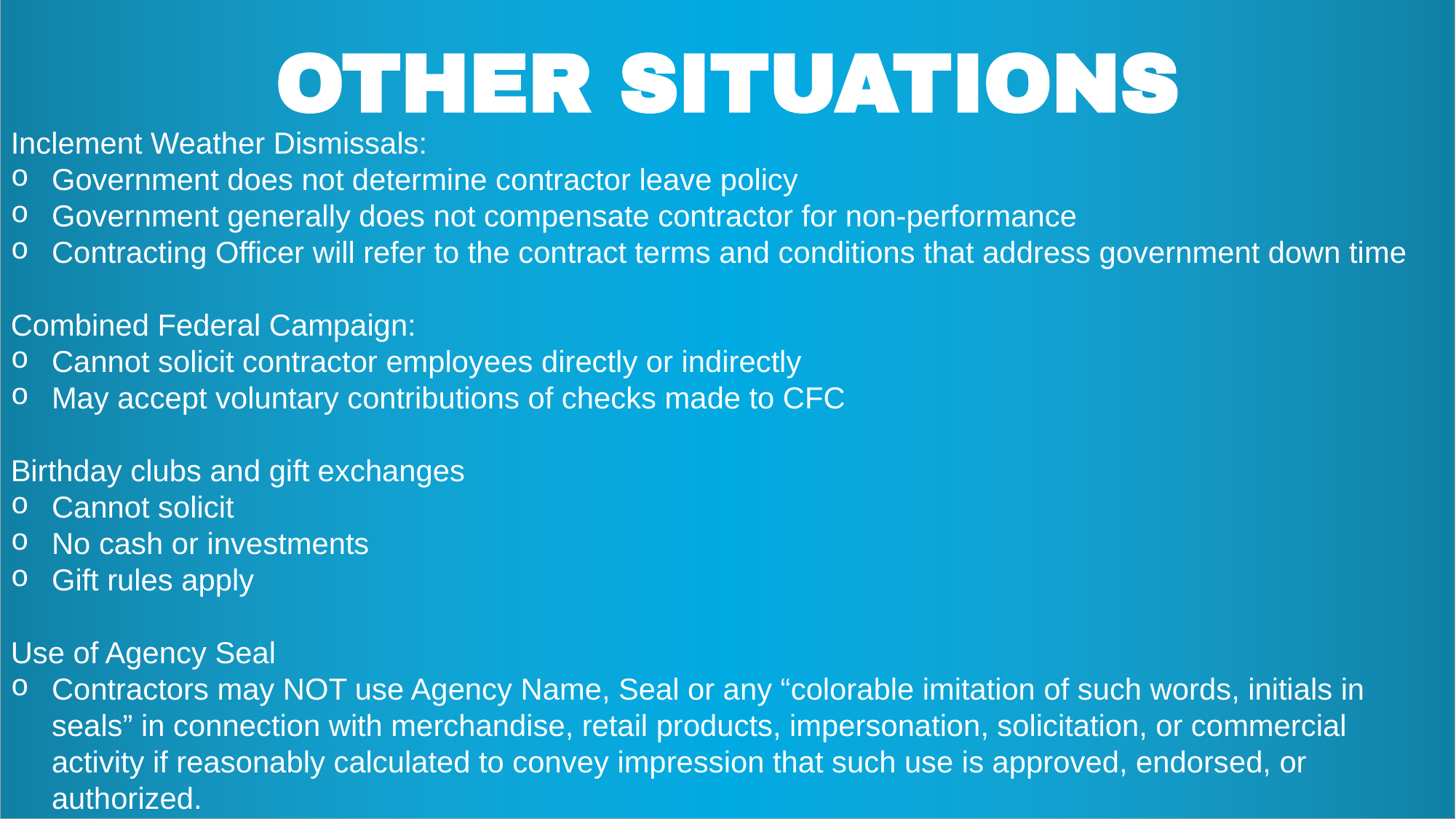

OTHER SITUATIONS
Inclement Weather Dismissals:
Government does not determine contractor leave policy
Government generally does not compensate contractor for non-performance
Contracting Officer will refer to the contract terms and conditions that address government down time

Combined Federal Campaign:
Cannot solicit contractor employees directly or indirectly
May accept voluntary contributions of checks made to CFC
Birthday clubs and gift exchanges
Cannot solicit
No cash or investments
Gift rules apply
Use of Agency Seal
Contractors may NOT use Agency Name, Seal or any “colorable imitation of such words, initials in seals” in connection with merchandise, retail products, impersonation, solicitation, or commercial activity if reasonably calculated to convey impression that such use is approved, endorsed, or authorized.